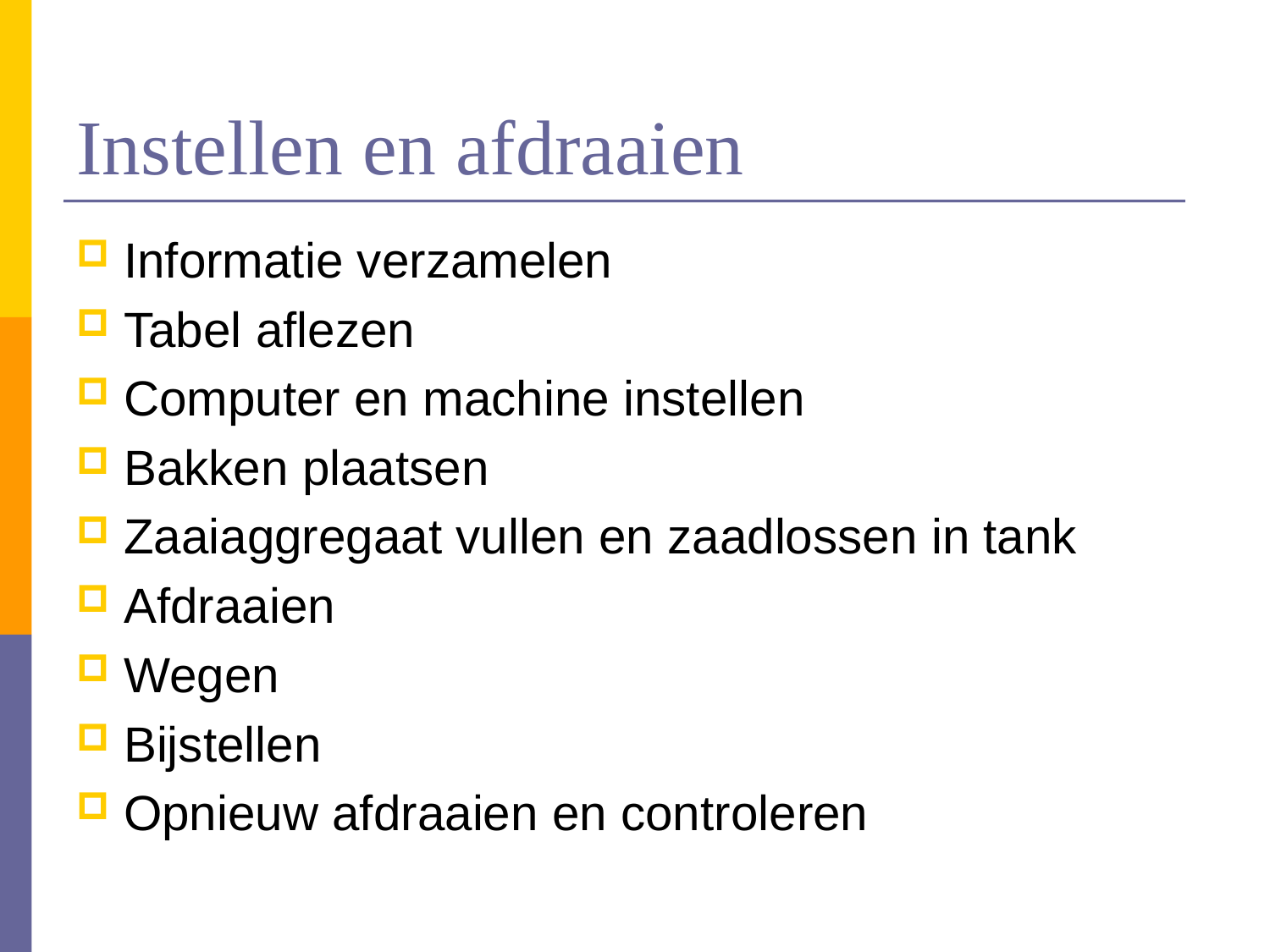

# Instellen en afdraaien
Informatie verzamelen
Tabel aflezen
Computer en machine instellen
Bakken plaatsen
Zaaiaggregaat vullen en zaadlossen in tank
Afdraaien
Wegen
Bijstellen
Opnieuw afdraaien en controleren